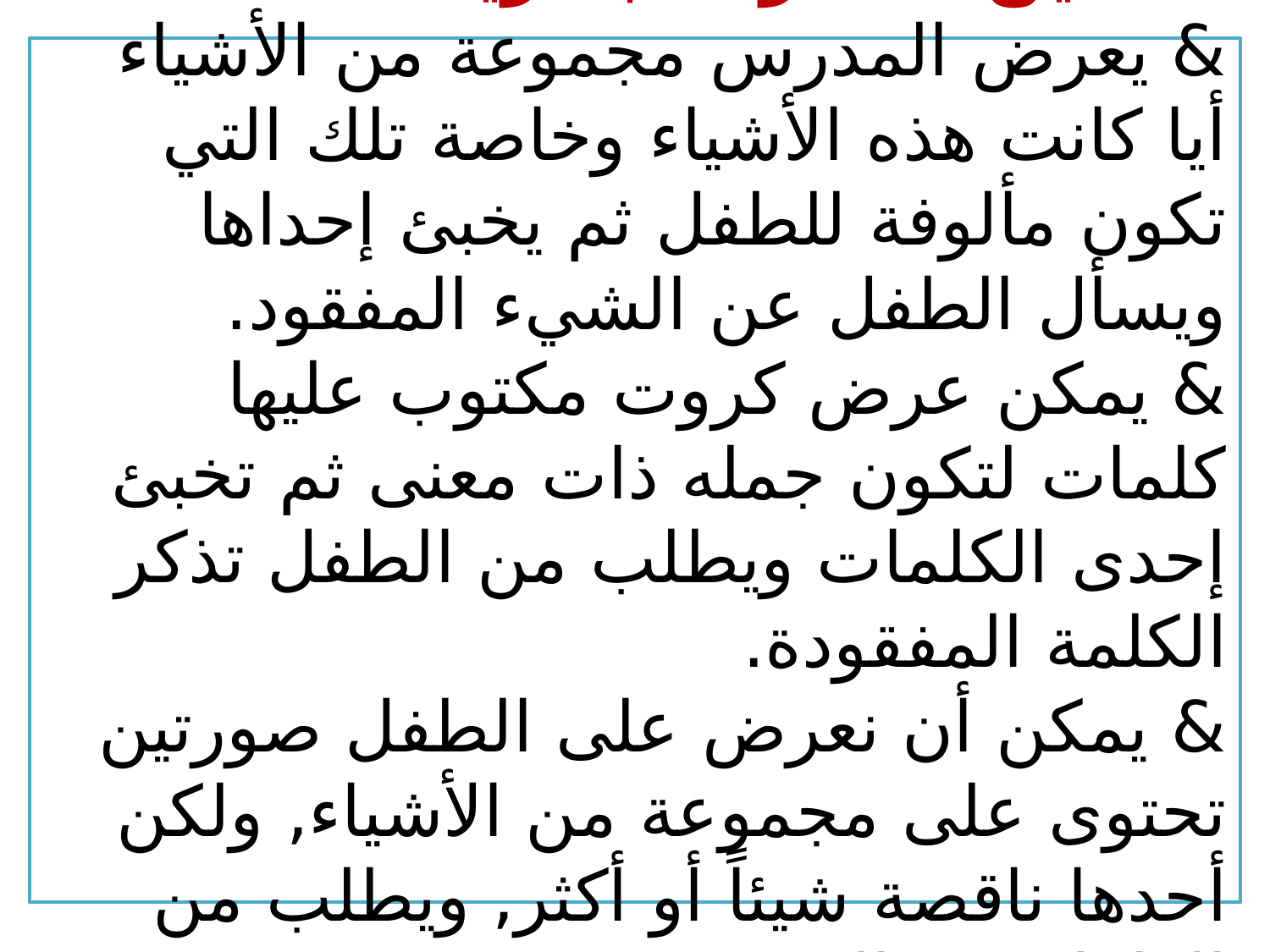

# تحسين الذاكرة البصرية: & يعرض المدرس مجموعة من الأشياء أيا كانت هذه الأشياء وخاصة تلك التي تكون مألوفة للطفل ثم يخبئ إحداها ويسأل الطفل عن الشيء المفقود. & يمكن عرض كروت مكتوب عليها كلمات لتكون جمله ذات معنى ثم تخبئ إحدى الكلمات ويطلب من الطفل تذكر الكلمة المفقودة. & يمكن أن نعرض على الطفل صورتين تحتوى على مجموعة من الأشياء, ولكن أحدها ناقصة شيئاً أو أكثر, ويطلب من الطفل ذكر المفقود.